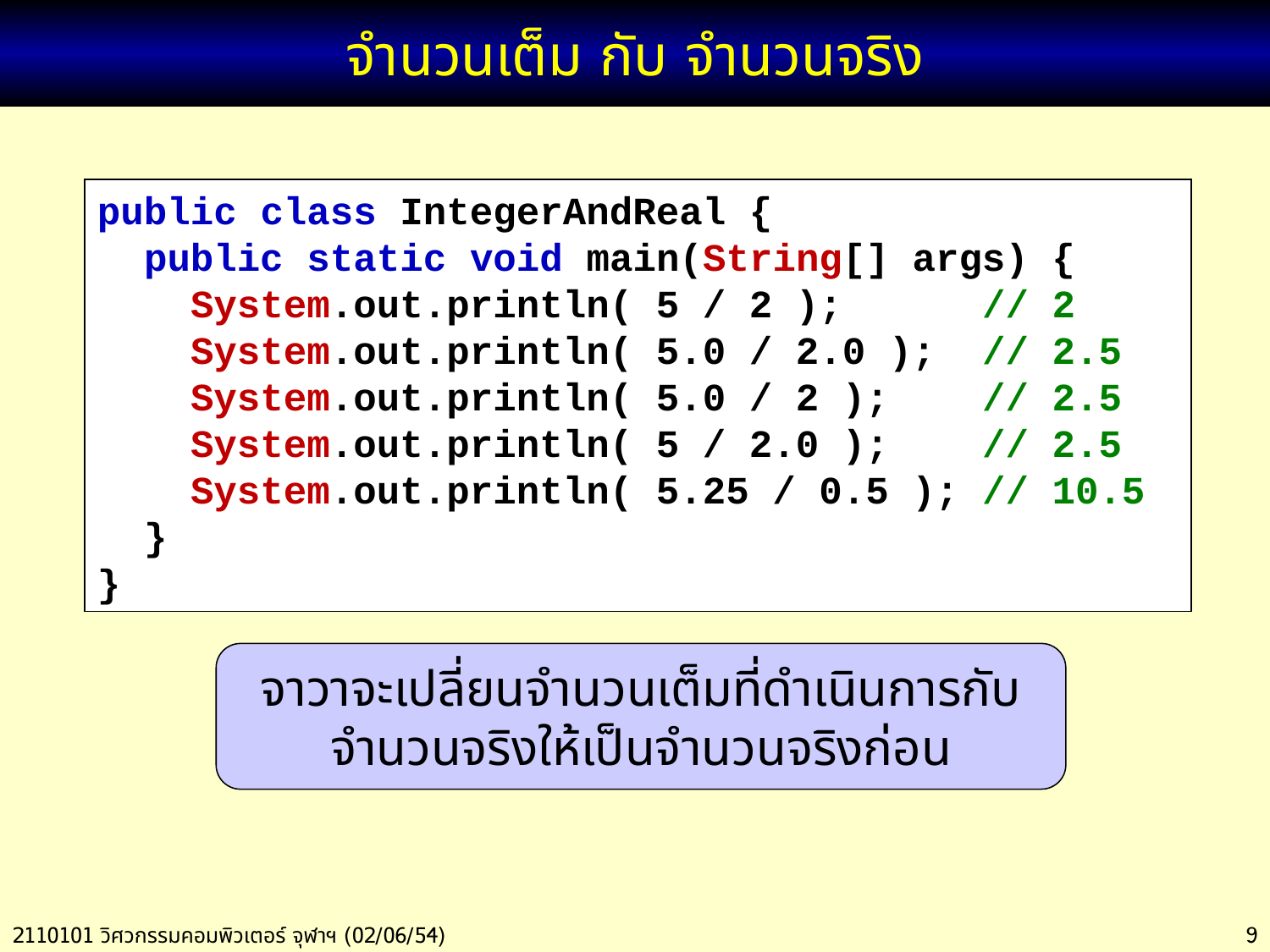

# จำนวนเต็ม กับ จำนวนจริง
public class IntegerAndReal {
  public static void main(String[] args) {
    System.out.println( 5 / 2 );      // 2
    System.out.println( 5.0 / 2.0 );  // 2.5
    System.out.println( 5.0 / 2 );    // 2.5
    System.out.println( 5 / 2.0 );    // 2.5
    System.out.println( 5.25 / 0.5 ); // 10.5
  }
}
จาวาจะเปลี่ยนจำนวนเต็มที่ดำเนินการกับจำนวนจริงให้เป็นจำนวนจริงก่อน